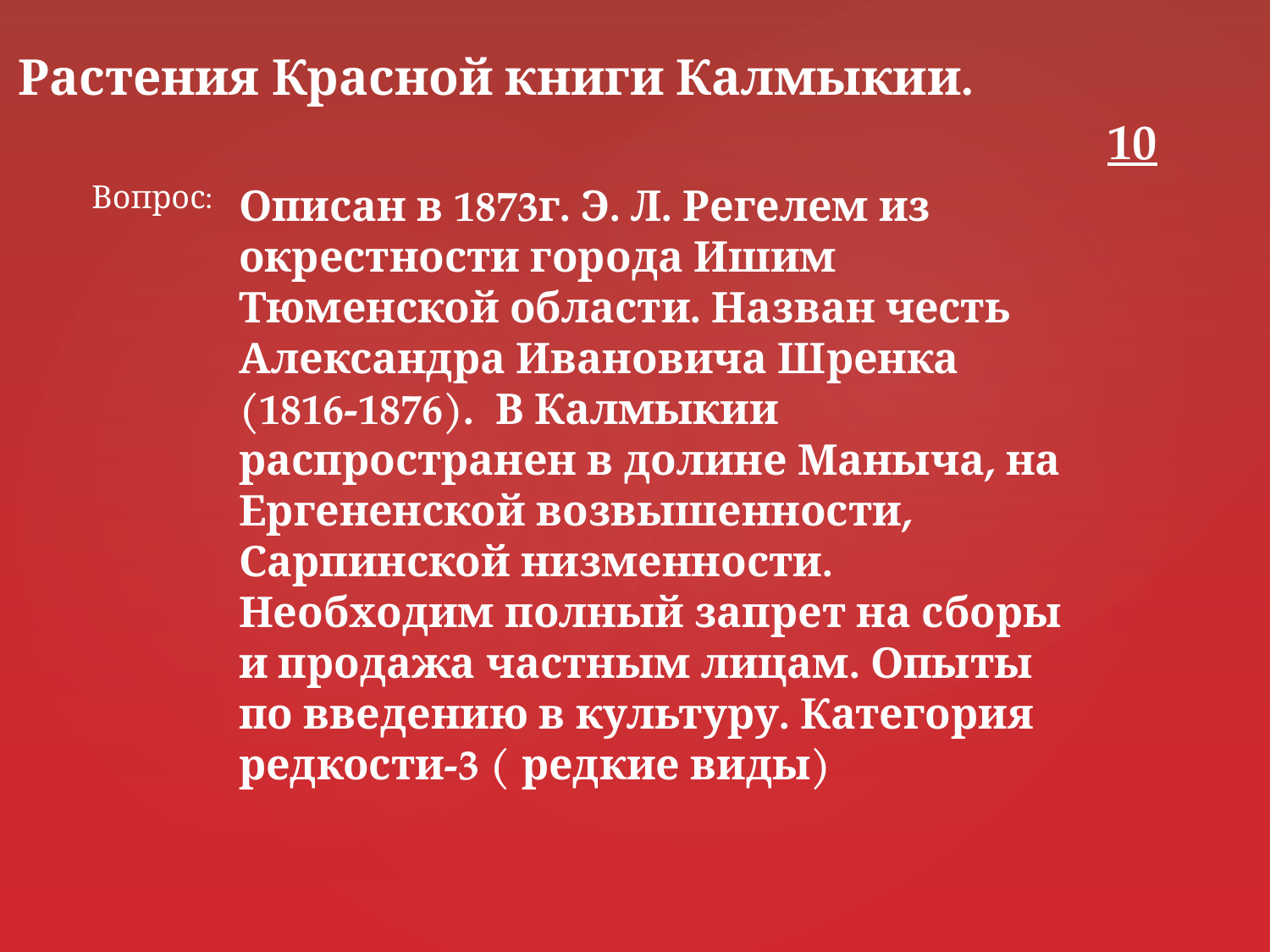

Растения Красной книги Калмыкии.
10
Вопрос:
Описан в 1873г. Э. Л. Регелем из окрестности города Ишим Тюменской области. Назван честь Александра Ивановича Шренка (1816-1876).  В Калмыкии распространен в долине Маныча, на Ергененской возвышенности, Сарпинской низменности. Необходим полный запрет на сборы и продажа частным лицам. Опыты по введению в культуру. Категория редкости-3 ( редкие виды)